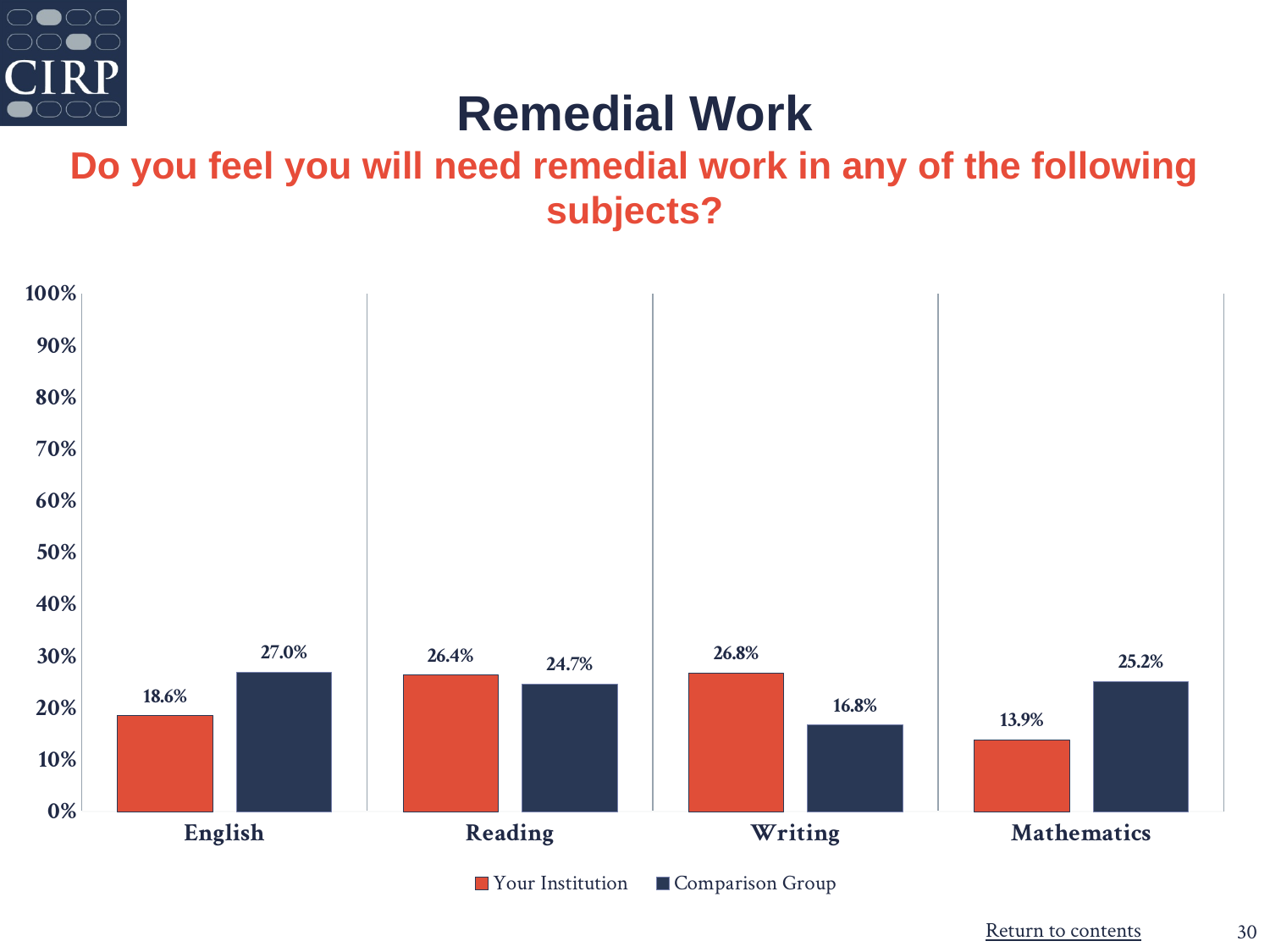

# Remedial Work Do you feel you will need remedial work in any of the following subjects?

### Chart

| Category | Your Institution | Comparison Group |
|---|---|---|
| English | 0.186 | 0.27 |
| Reading | 0.264 | 0.247 |
| Writing | 0.268 | 0.168 |
| Mathematics | 0.139 | 0.252 |
30